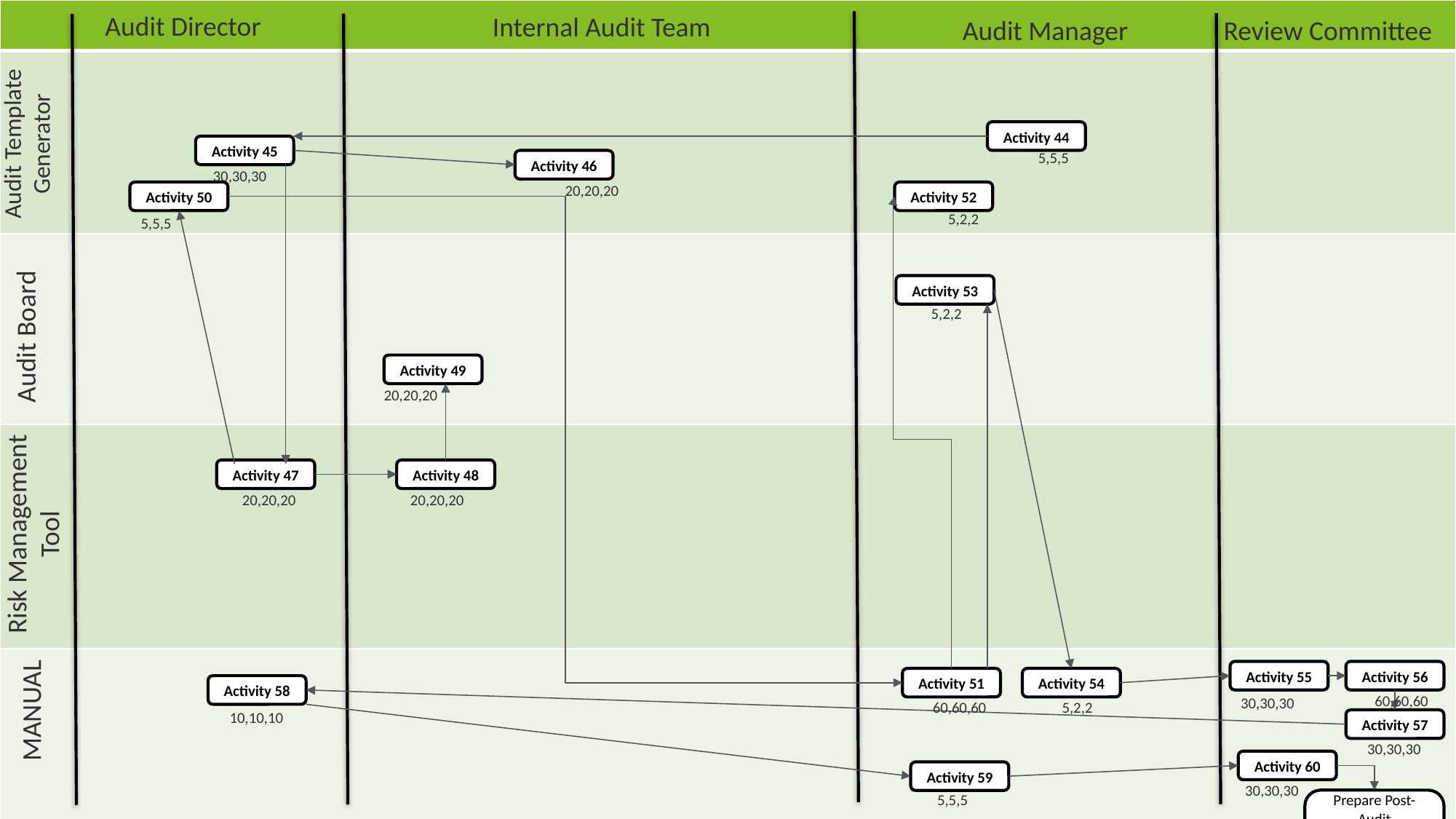

|  |
| --- |
|  |
|  |
|  |
|  |
Audit Director
Internal Audit Team
Audit Manager
Review Committee
Audit Template Generator
Activity 44
Activity 45
5,5,5
Activity 46
30,30,30
20,20,20
Activity 50
Activity 52
5,2,2
5,5,5
Activity 53
5,2,2
Audit Board
Activity 49
20,20,20
Activity 47
Activity 48
20,20,20
20,20,20
Risk Management Tool
Activity 55
Activity 56
Activity 51
Activity 54
Activity 58
60,60,60
30,30,30
MANUAL
60,60,60
5,2,2
10,10,10
Activity 57
30,30,30
Activity 60
Activity 59
30,30,30
5,5,5
Prepare Post-Audit Questionnaire Stakeholder List – Activity 61